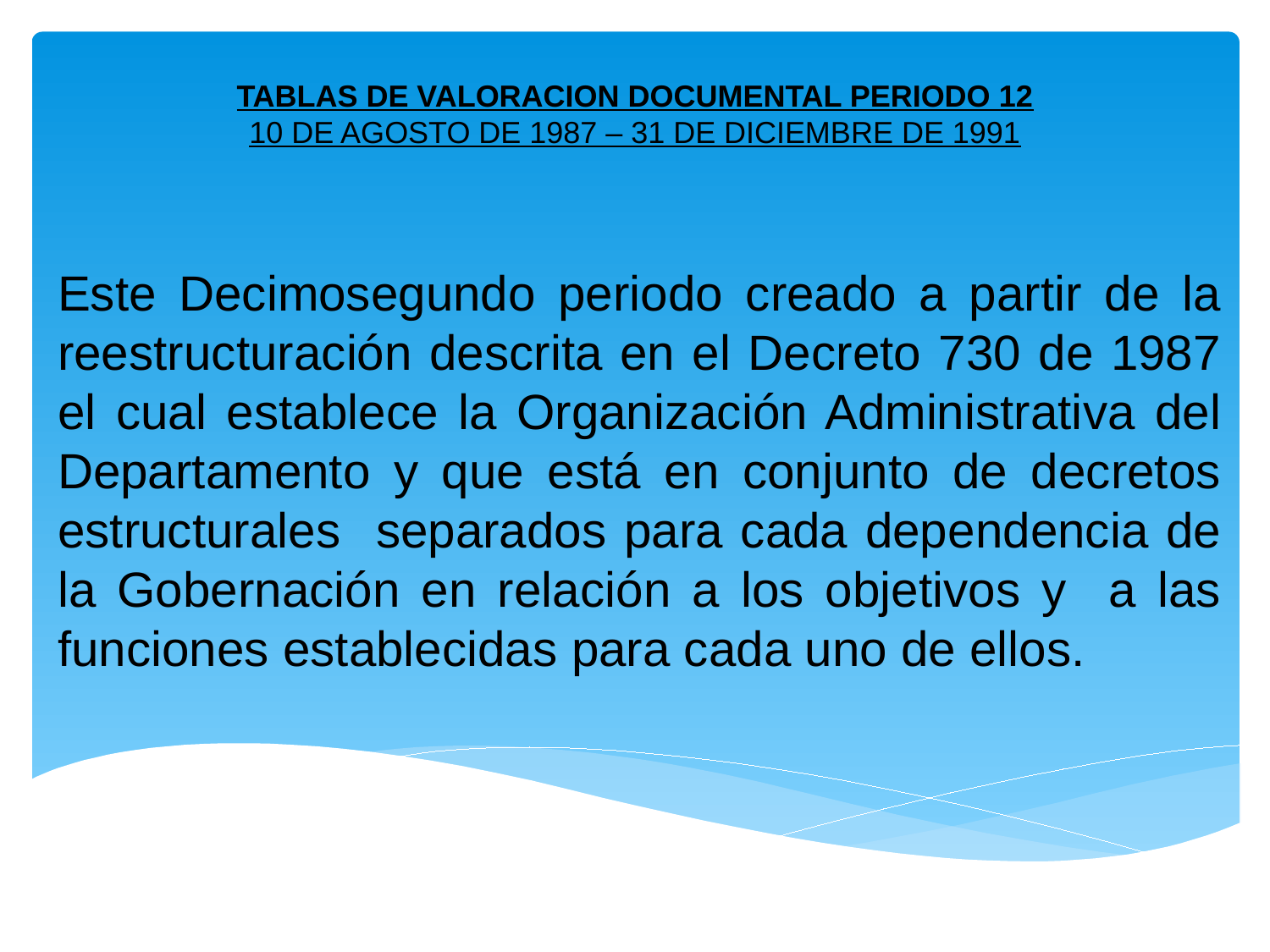

# TABLAS DE VALORACION DOCUMENTAL PERIODO 12 10 DE AGOSTO DE 1987 – 31 DE DICIEMBRE DE 1991

Este Decimosegundo periodo creado a partir de la reestructuración descrita en el Decreto 730 de 1987 el cual establece la Organización Administrativa del Departamento y que está en conjunto de decretos estructurales  separados para cada dependencia de la Gobernación en relación a los objetivos y  a las funciones establecidas para cada uno de ellos.